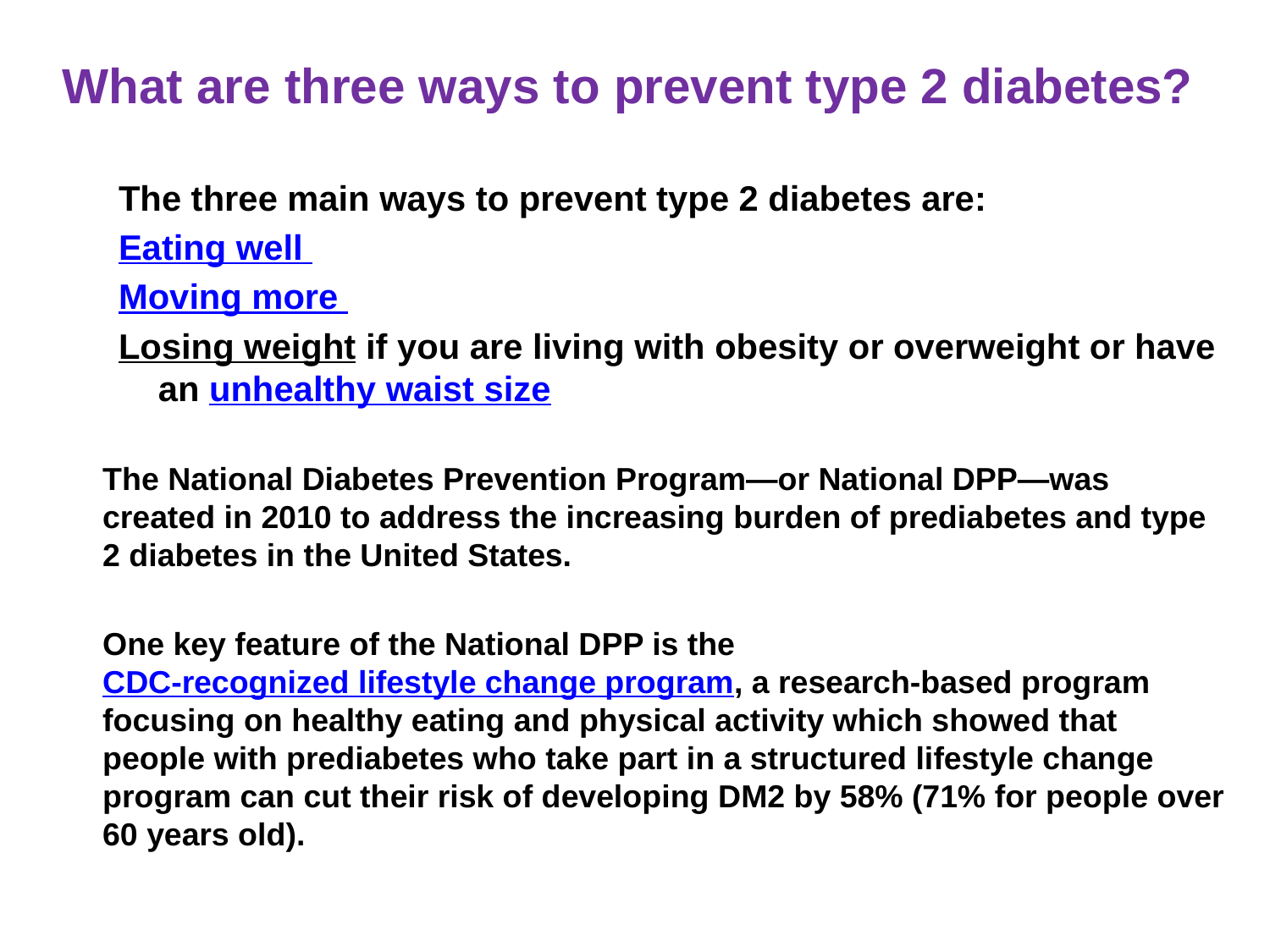

# What are three ways to prevent type 2 diabetes?
The three main ways to prevent type 2 diabetes are:
Eating well
Moving more
Losing weight if you are living with obesity or overweight or have an unhealthy waist size

	The National Diabetes Prevention Program—or National DPP—was created in 2010 to address the increasing burden of prediabetes and type 2 diabetes in the United States.

	One key feature of the National DPP is the CDC-recognized lifestyle change program, a research-based program focusing on healthy eating and physical activity which showed that people with prediabetes who take part in a structured lifestyle change program can cut their risk of developing DM2 by 58% (71% for people over 60 years old).